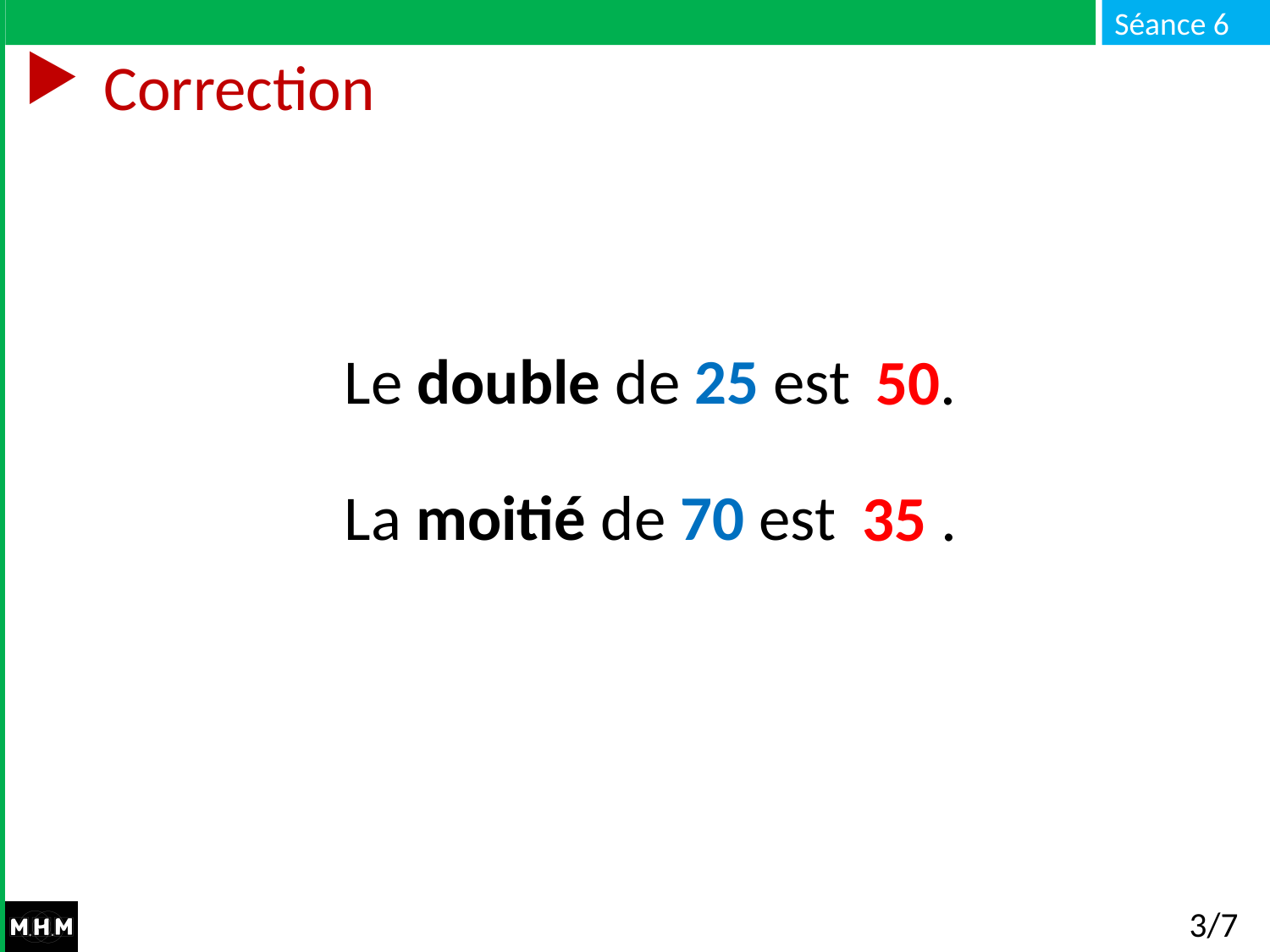

# Correction
Le double de 25 est …

La moitié de 70 est …
50.
35 .
3/7